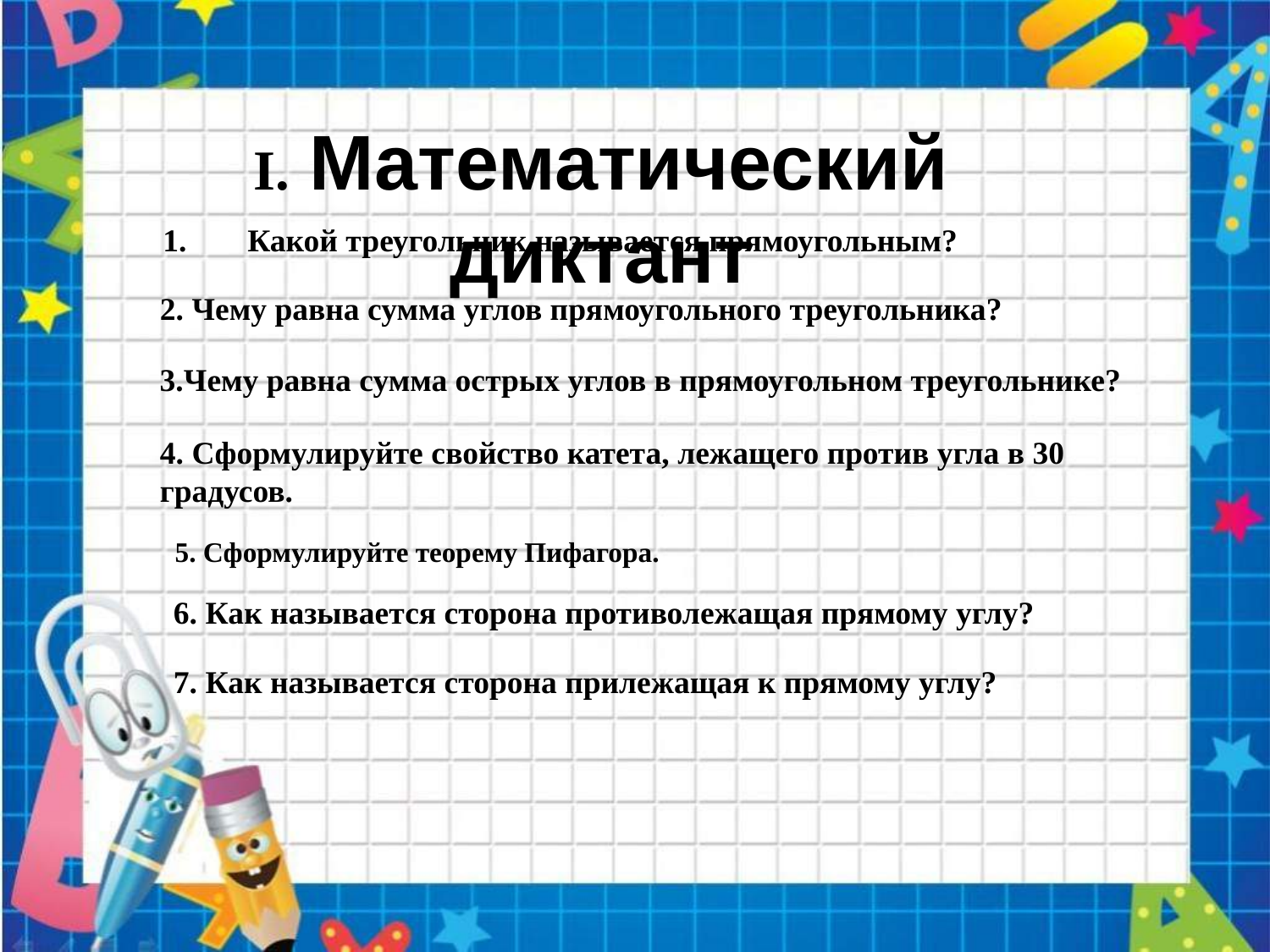

I. Математический диктант
Какой треугольник называется прямоугольным?
2. Чему равна сумма углов прямоугольного треугольника?
3.Чему равна сумма острых углов в прямоугольном треугольнике?
4. Сформулируйте свойство катета, лежащего против угла в 30 градусов.

5. Сформулируйте теорему Пифагора.

6. Как называется сторона противолежащая прямому углу?

7. Как называется сторона прилежащая к прямому углу?